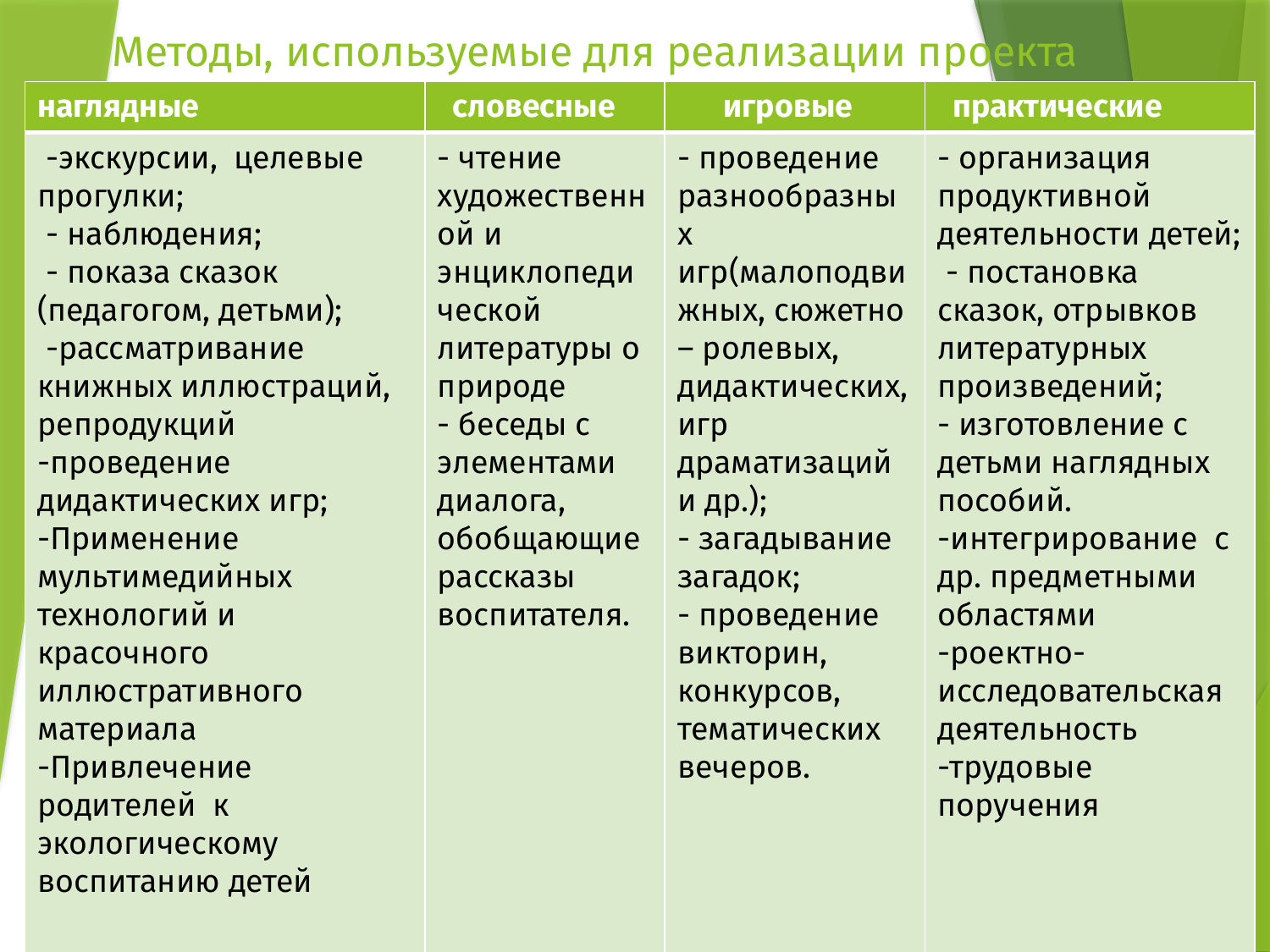

# Методы, используемые для реализации проекта
| наглядные | словесные | игровые | практические |
| --- | --- | --- | --- |
| -экскурсии, целевые прогулки; - наблюдения; - показа сказок (педагогом, детьми);  -рассматривание книжных иллюстраций, репродукций -проведение дидактических игр; -Применение мультимедийных технологий и красочного иллюстративного материала -Привлечение родителей к экологическому воспитанию детей | - чтение художественной и энциклопедической литературы о природе - беседы с элементами диалога, обобщающие рассказы воспитателя. | - проведение разнообразных игр(малоподвижных, сюжетно – ролевых, дидактических, игр драматизаций и др.); - загадывание загадок; - проведение викторин, конкурсов, тематических вечеров. | - организация продуктивной деятельности детей; - постановка сказок, отрывков литературных произведений; - изготовление с детьми наглядных пособий. -интегрирование с др. предметными областями -роектно-исследовательская деятельность -трудовые поручения |
\